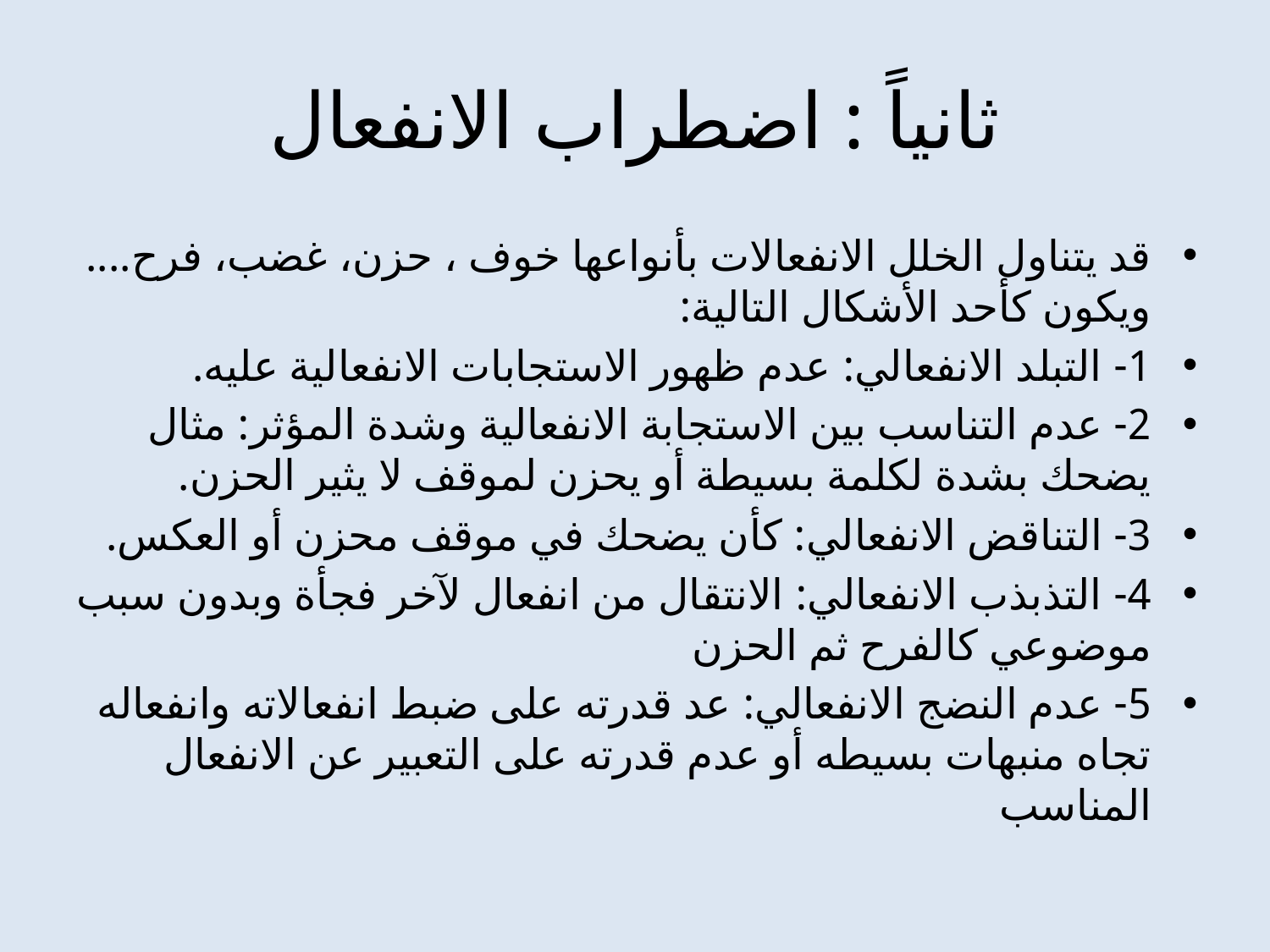

# ثانياً : اضطراب الانفعال
قد يتناول الخلل الانفعالات بأنواعها خوف ، حزن، غضب، فرح.... ويكون كأحد الأشكال التالية:
1- التبلد الانفعالي: عدم ظهور الاستجابات الانفعالية عليه.
2- عدم التناسب بين الاستجابة الانفعالية وشدة المؤثر: مثال يضحك بشدة لكلمة بسيطة أو يحزن لموقف لا يثير الحزن.
3- التناقض الانفعالي: كأن يضحك في موقف محزن أو العكس.
4- التذبذب الانفعالي: الانتقال من انفعال لآخر فجأة وبدون سبب موضوعي كالفرح ثم الحزن
5- عدم النضج الانفعالي: عد قدرته على ضبط انفعالاته وانفعاله تجاه منبهات بسيطه أو عدم قدرته على التعبير عن الانفعال المناسب